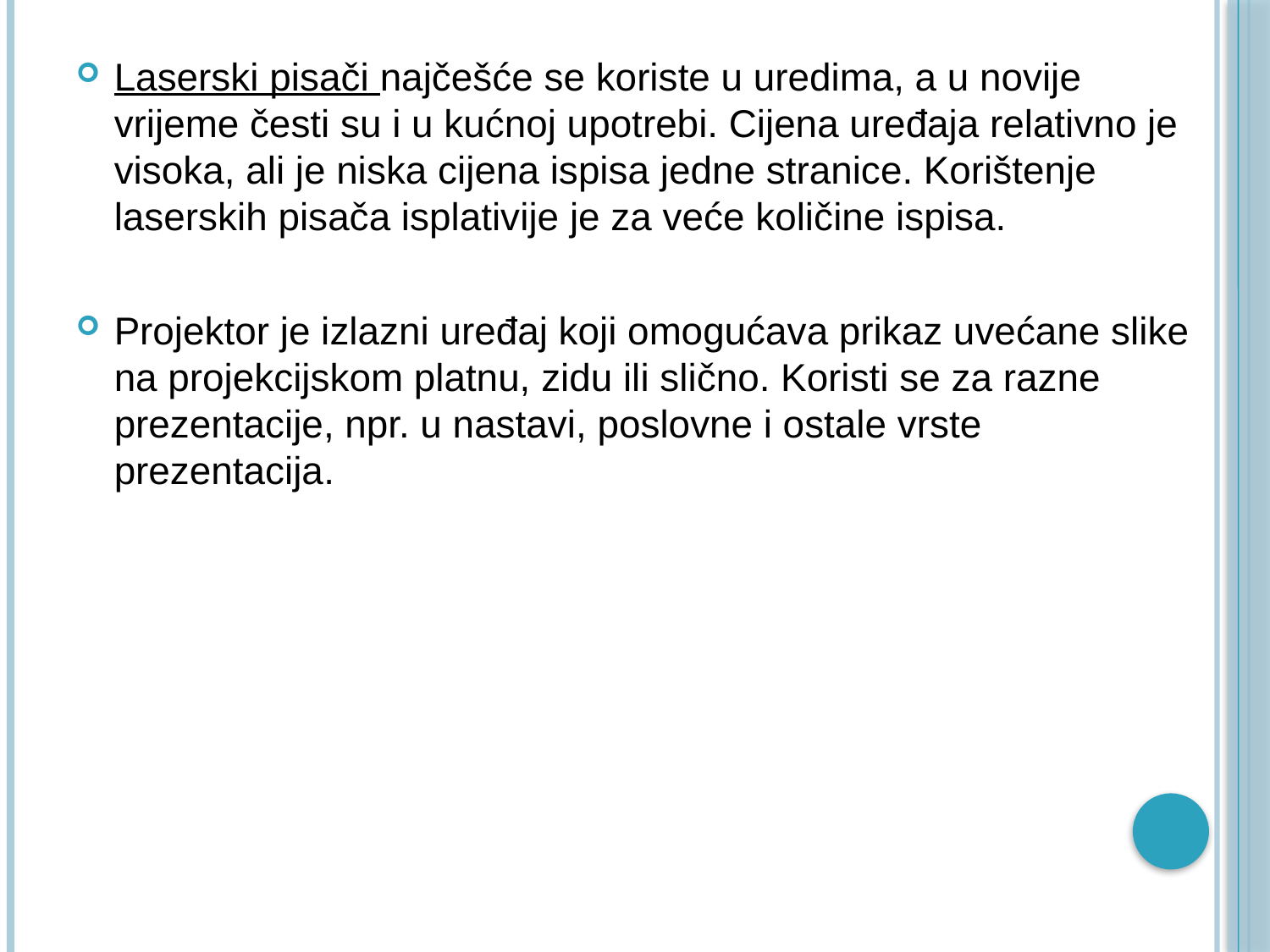

Laserski pisači najčešće se koriste u uredima, a u novije vrijeme česti su i u kućnoj upotrebi. Cijena uređaja relativno je visoka, ali je niska cijena ispisa jedne stranice. Korištenje laserskih pisača isplativije je za veće količine ispisa.

Projektor je izlazni uređaj koji omogućava prikaz uvećane slike na projekcijskom platnu, zidu ili slično. Koristi se za razne prezentacije, npr. u nastavi, poslovne i ostale vrste prezentacija.